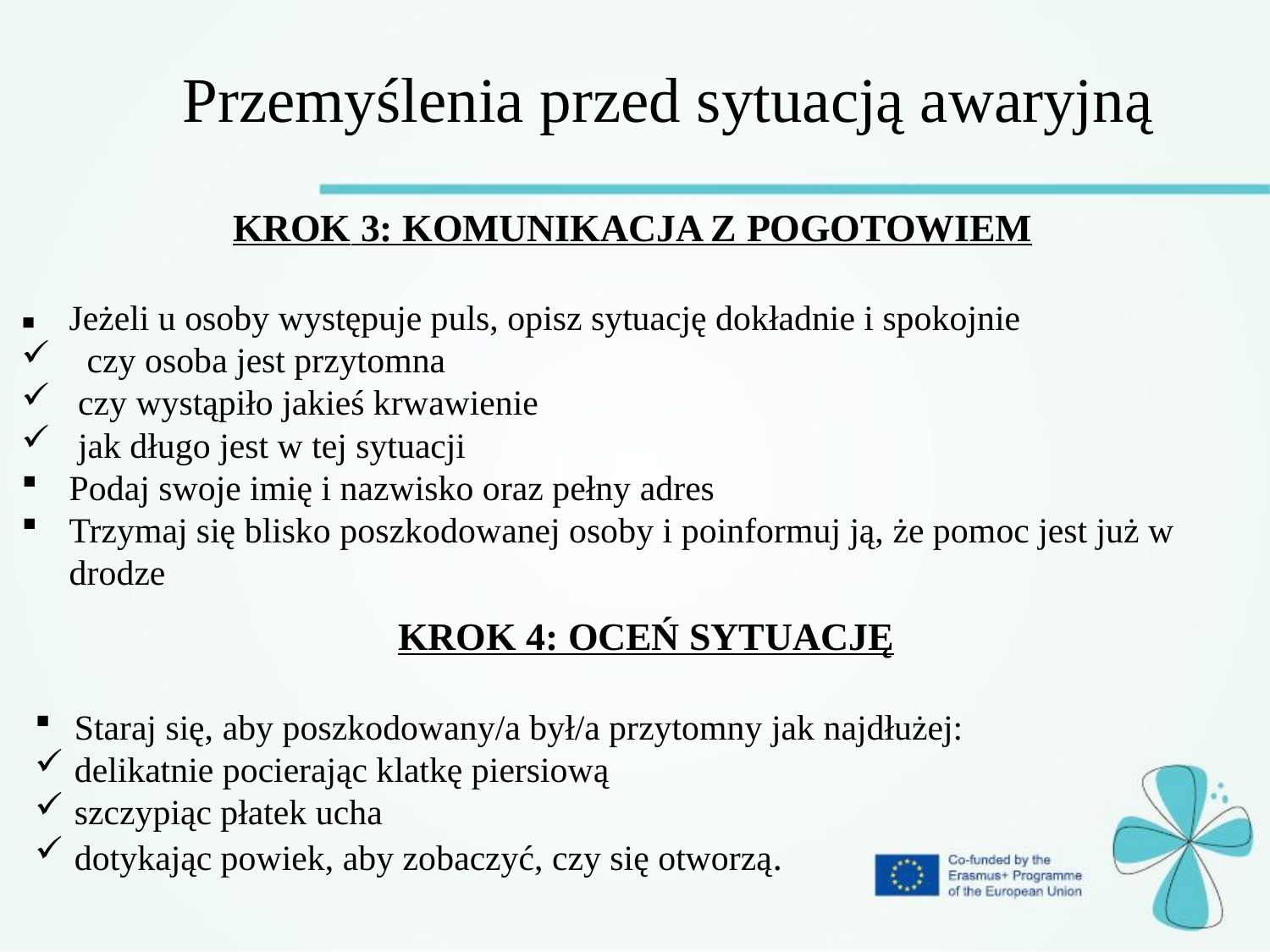

Przemyślenia przed sytuacją awaryjną
KROK 3: KOMUNIKACJA Z POGOTOWIEM

Jeżeli u osoby występuje puls, opisz sytuację dokładnie i spokojnie
  czy osoba jest przytomna
 czy wystąpiło jakieś krwawienie
 jak długo jest w tej sytuacji
Podaj swoje imię i nazwisko oraz pełny adres
Trzymaj się blisko poszkodowanej osoby i poinformuj ją, że pomoc jest już w drodze
KROK 4: OCEŃ SYTUACJĘ

Staraj się, aby poszkodowany/a był/a przytomny jak najdłużej:
delikatnie pocierając klatkę piersiową
szczypiąc płatek ucha
dotykając powiek, aby zobaczyć, czy się otworzą.